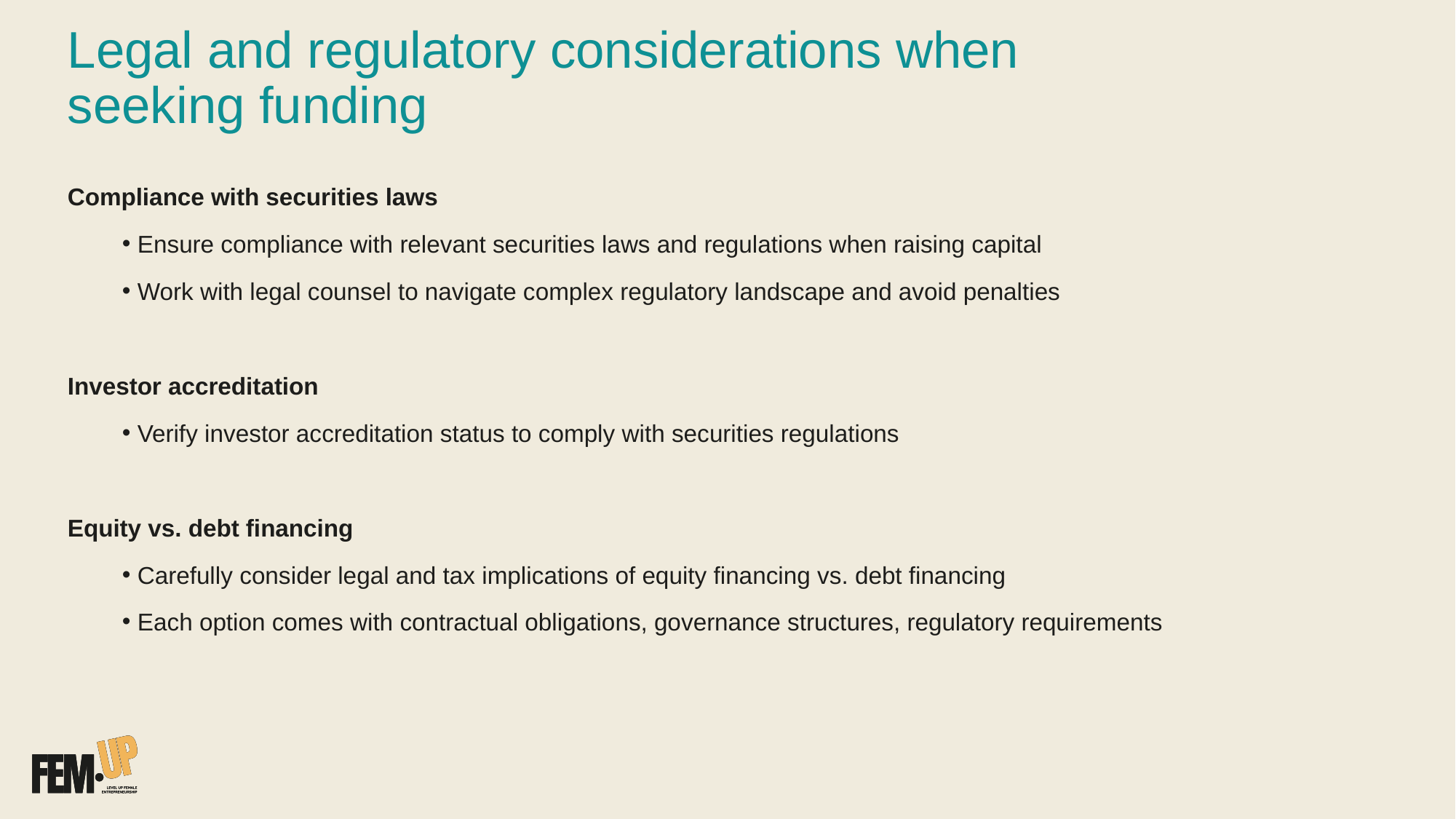

# Legal and regulatory considerations when seeking funding
Compliance with securities laws
 Ensure compliance with relevant securities laws and regulations when raising capital
 Work with legal counsel to navigate complex regulatory landscape and avoid penalties

Investor accreditation
 Verify investor accreditation status to comply with securities regulations

Equity vs. debt financing
 Carefully consider legal and tax implications of equity financing vs. debt financing
 Each option comes with contractual obligations, governance structures, regulatory requirements